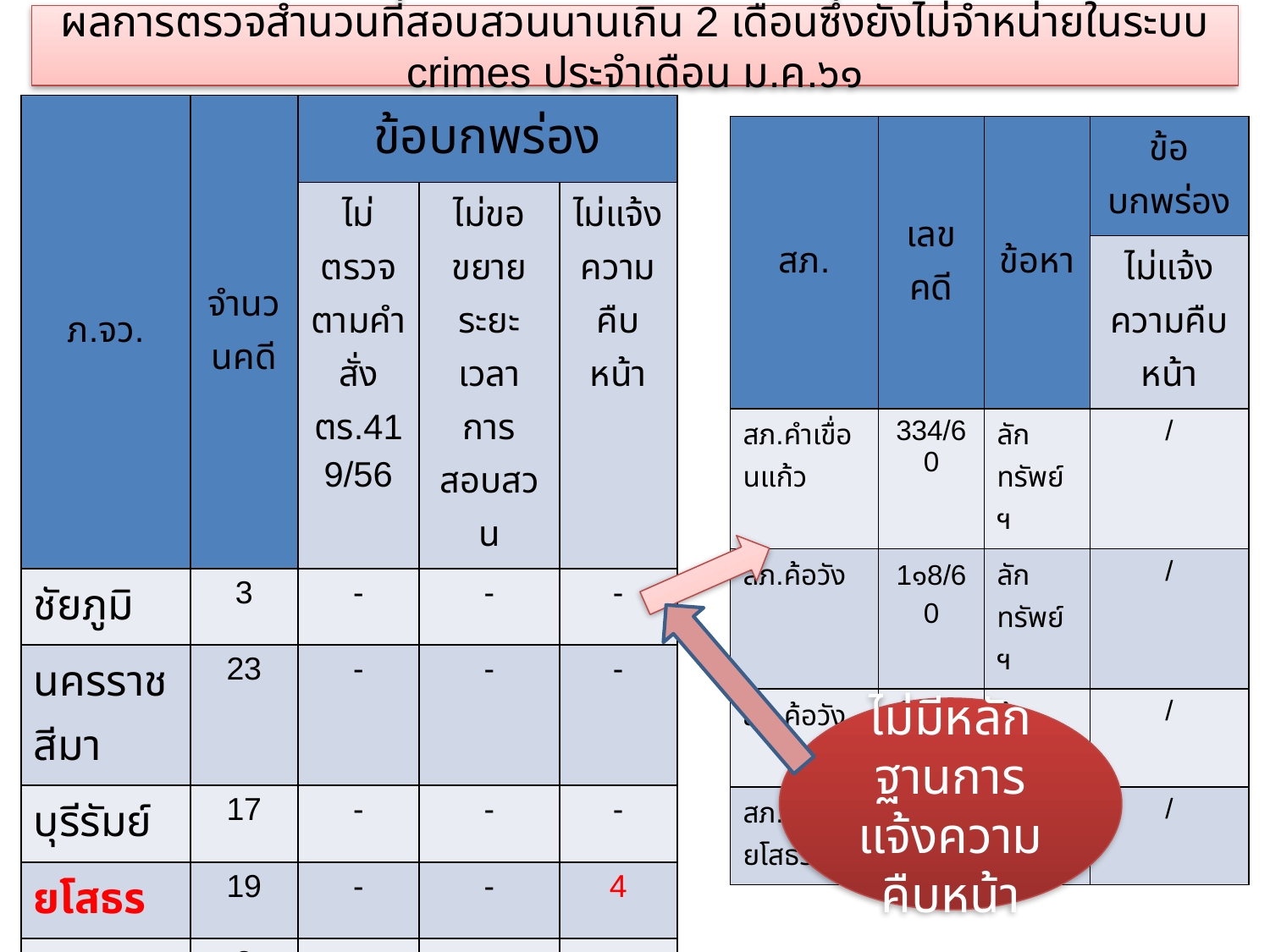

ผลการตรวจสำนวนที่สอบสวนนานเกิน 2 เดือนซึ่งยังไม่จำหน่ายในระบบ crimes ประจำเดือน ม.ค.๖๑
| ภ.จว. | จำนวนคดี | ข้อบกพร่อง |  |  |
| --- | --- | --- | --- | --- |
|  |  | ไม่ตรวจตามคำสั่ง ตร.419/56 | ไม่ขอขยายระยะเวลาการสอบสวน | ไม่แจ้งความคืบหน้า |
| ชัยภูมิ | 3 | - | - | - |
| นครราชสีมา | 23 | - | - | - |
| บุรีรัมย์ | 17 | - | - | - |
| ยโสธร | 19 | - | - | 4 |
| ศรีสะเกษ | 8 | - | - | - |
| สุรินทร์ | 8 | - | - | - |
| อำนาจเจริญ | 0 | - | - | - |
| อุบลราชธานี | 16 | - | - | - |
| รวม | 94 | - | - | 4 |
| สภ. | เลขคดี | ข้อหา | ข้อบกพร่อง |
| --- | --- | --- | --- |
|  |  |  | ไม่แจ้งความคืบหน้า |
| สภ.คำเขื่อนแก้ว | 334/60 | ลักทรัพย์ฯ | / |
| สภ.ค้อวัง | 1๑8/60 | ลักทรัพย์ฯ | / |
| สภ.ค้อวัง | 106/60 | ฉ้อโกงฯ | / |
| สภ.เมืองยโสธร | 1048/60 | ฉ้อโกงฯ | / |

ไม่มีหลักฐานการแจ้งความคืบหน้า